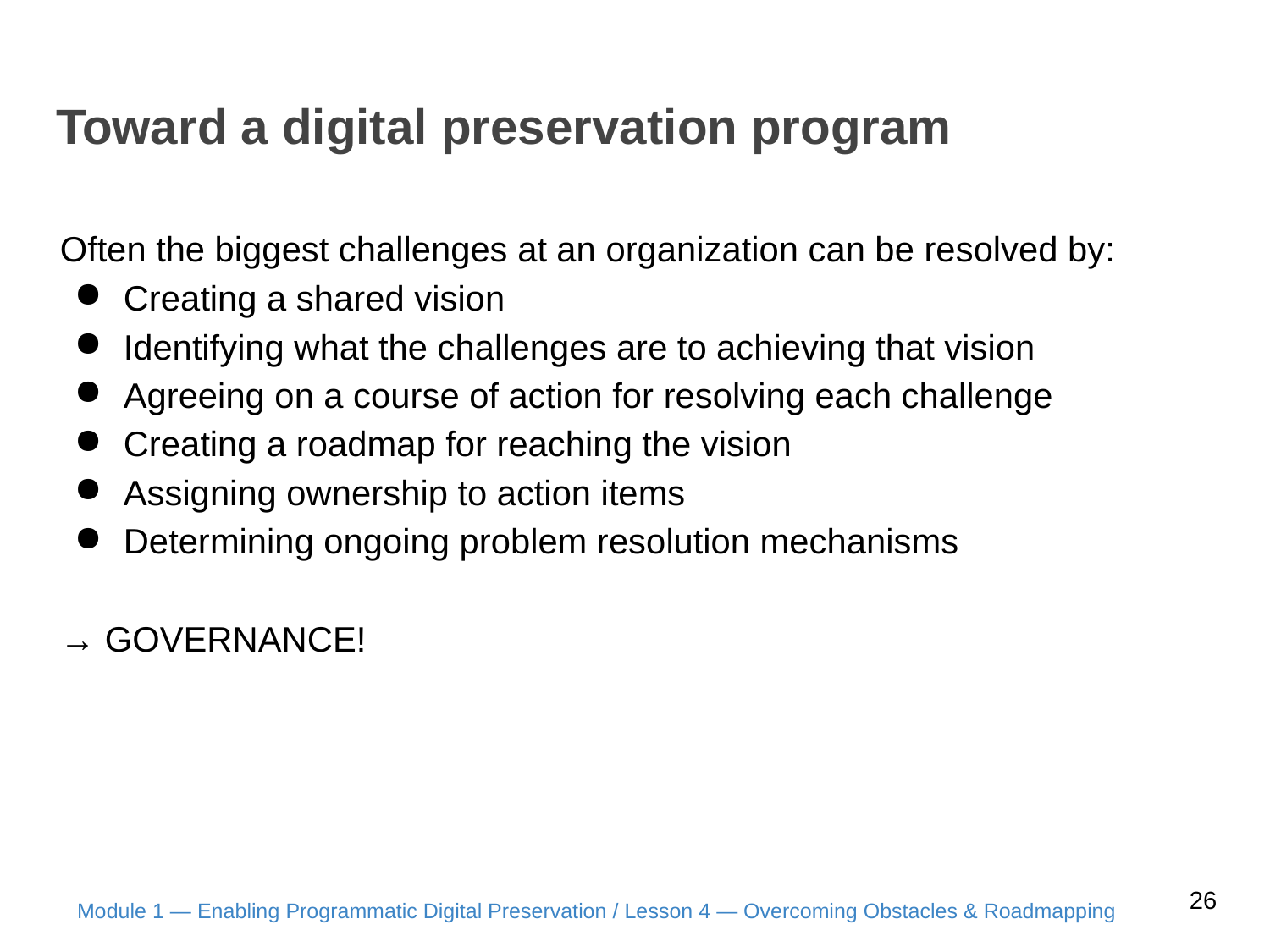

# Toward a digital preservation program
Often the biggest challenges at an organization can be resolved by:
Creating a shared vision
Identifying what the challenges are to achieving that vision
Agreeing on a course of action for resolving each challenge
Creating a roadmap for reaching the vision
Assigning ownership to action items
Determining ongoing problem resolution mechanisms

→ GOVERNANCE!
26
Module 1 — Enabling Programmatic Digital Preservation / Lesson 4 — Overcoming Obstacles & Roadmapping